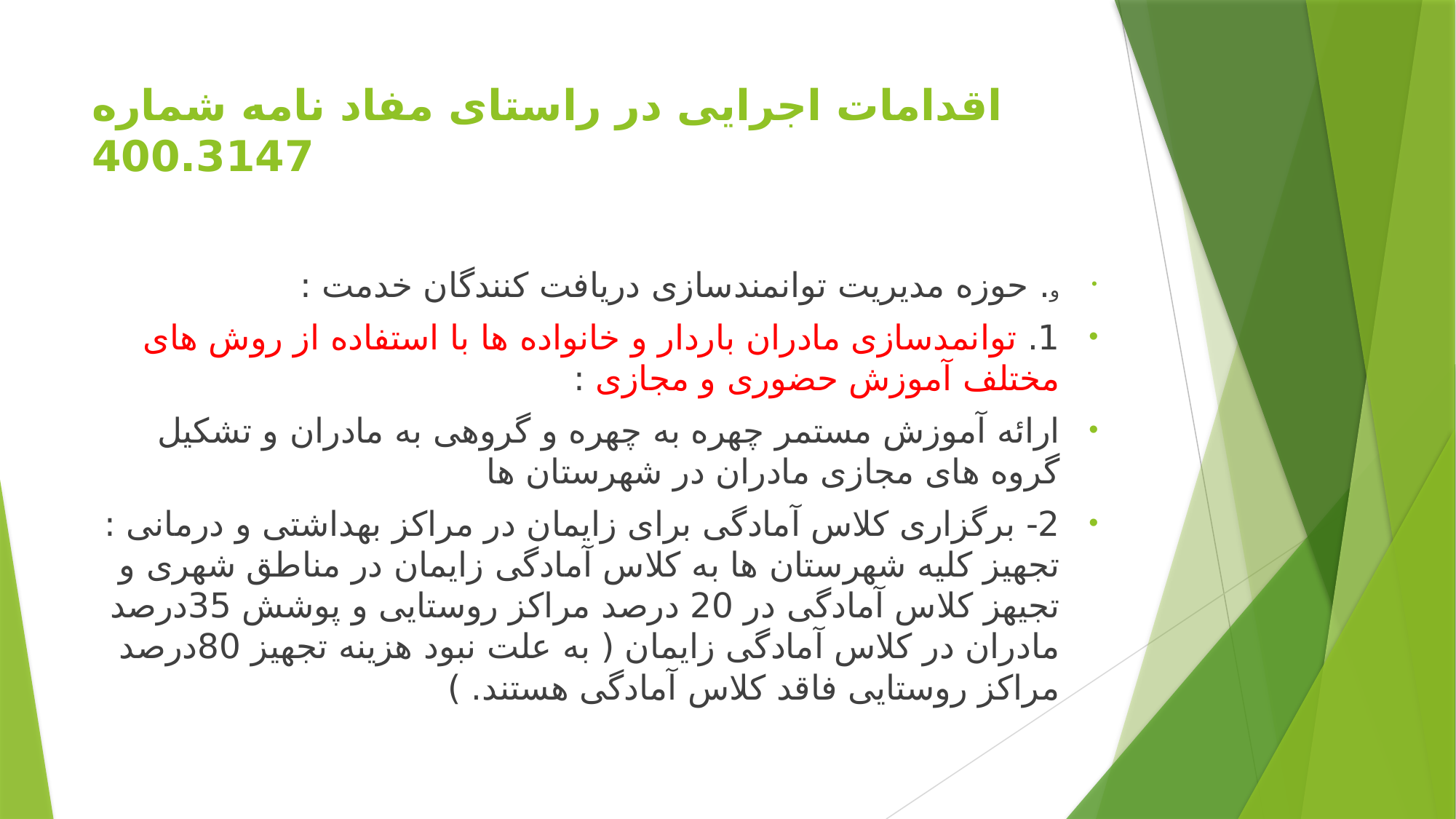

# اقدامات اجرایی در راستای مفاد نامه شماره 400.3147
و. حوزه مدیریت توانمندسازی دریافت کنندگان خدمت :
1. توانمدسازی مادران باردار و خانواده ها با استفاده از روش های مختلف آموزش حضوری و مجازی :
ارائه آموزش مستمر چهره به چهره و گروهی به مادران و تشکیل گروه های مجازی مادران در شهرستان ها
2- برگزاری کلاس آمادگی برای زایمان در مراکز بهداشتی و درمانی : تجهیز کلیه شهرستان ها به کلاس آمادگی زایمان در مناطق شهری و تجیهز کلاس آمادگی در 20 درصد مراکز روستایی و پوشش 35درصد مادران در کلاس آمادگی زایمان ( به علت نبود هزینه تجهیز 80درصد مراکز روستایی فاقد کلاس آمادگی هستند. )